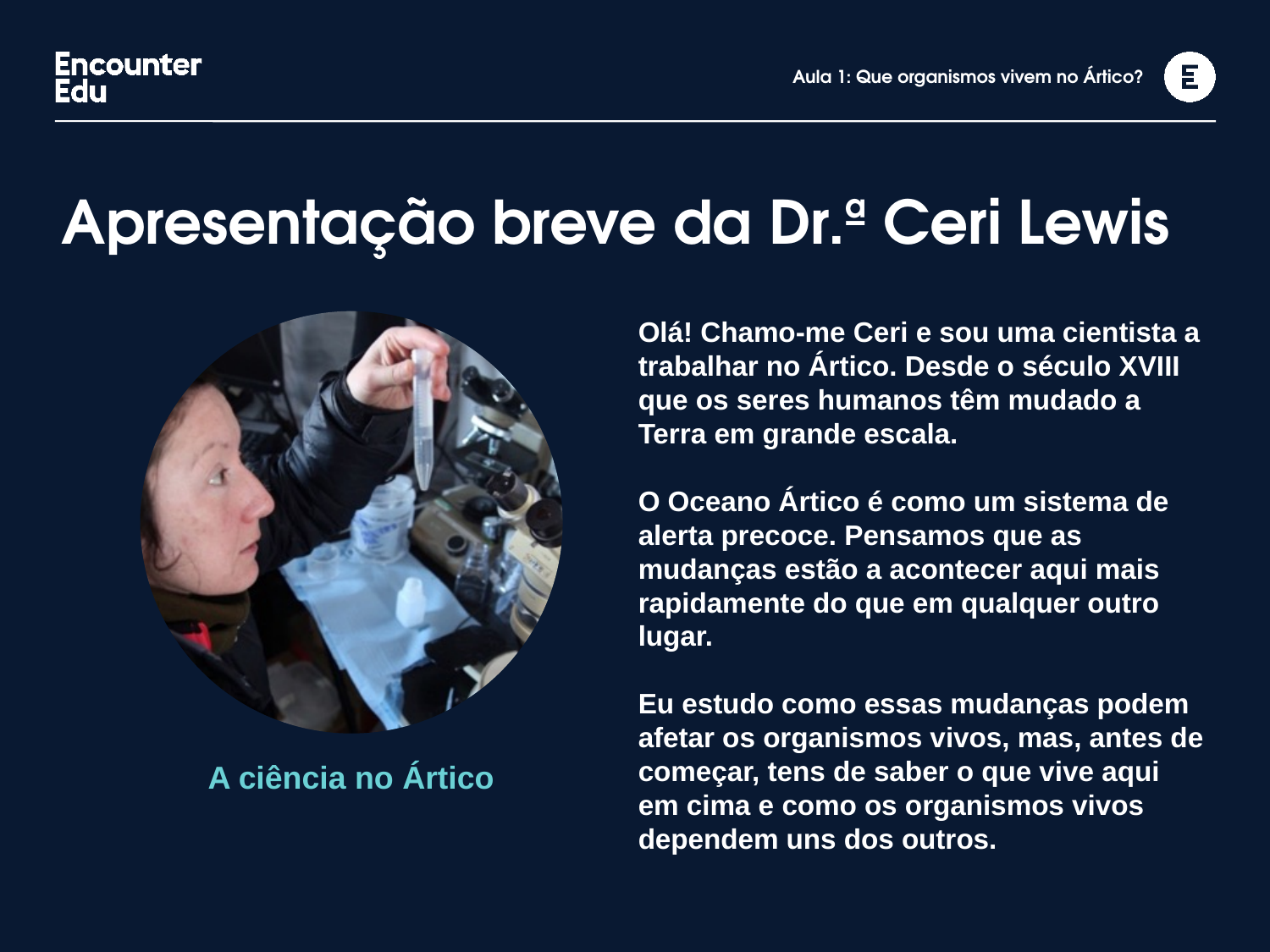

# Aula 1: Que organismos vivem no Ártico?
Apresentação breve da Dr.ª Ceri Lewis

Olá! Chamo-me Ceri e sou uma cientista a trabalhar no Ártico. Desde o século XVIII que os seres humanos têm mudado a Terra em grande escala.

O Oceano Ártico é como um sistema de alerta precoce. Pensamos que as mudanças estão a acontecer aqui mais rapidamente do que em qualquer outro lugar.

Eu estudo como essas mudanças podem afetar os organismos vivos, mas, antes de começar, tens de saber o que vive aqui em cima e como os organismos vivos dependem uns dos outros.
A ciência no Ártico